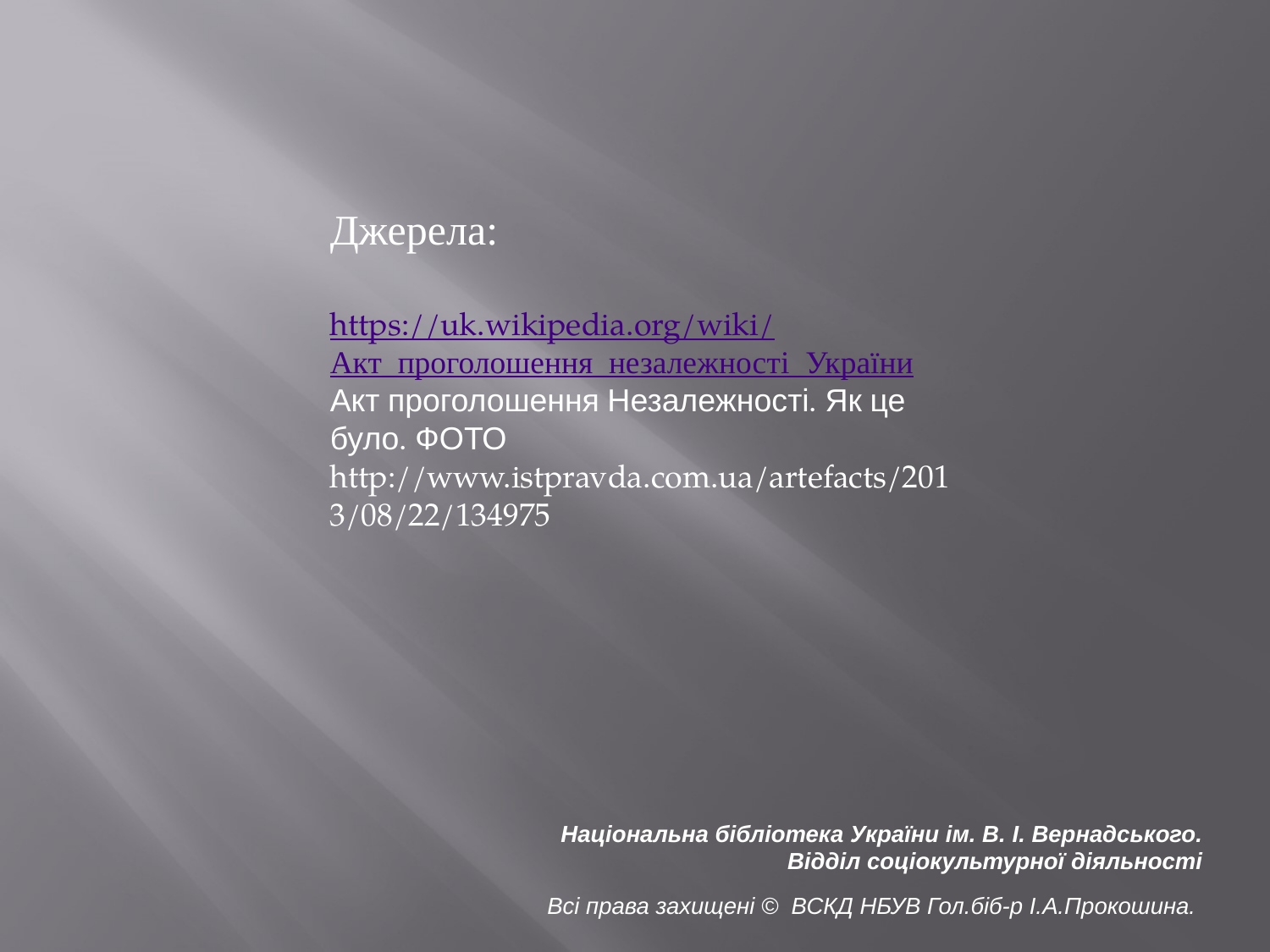

#
Джерела:

https://uk.wikipedia.org/wiki/Акт_проголошення_незалежності_України
Акт проголошення Незалежності. Як це було. ФОТО
http://www.istpravda.com.ua/artefacts/2013/08/22/134975

Національна бібліотека України ім. В. І. Вернадського.
 Відділ соціокультурної діяльності

Всі права захищені ©  ВСКД НБУВ Гол.біб-р І.А.Прокошина.